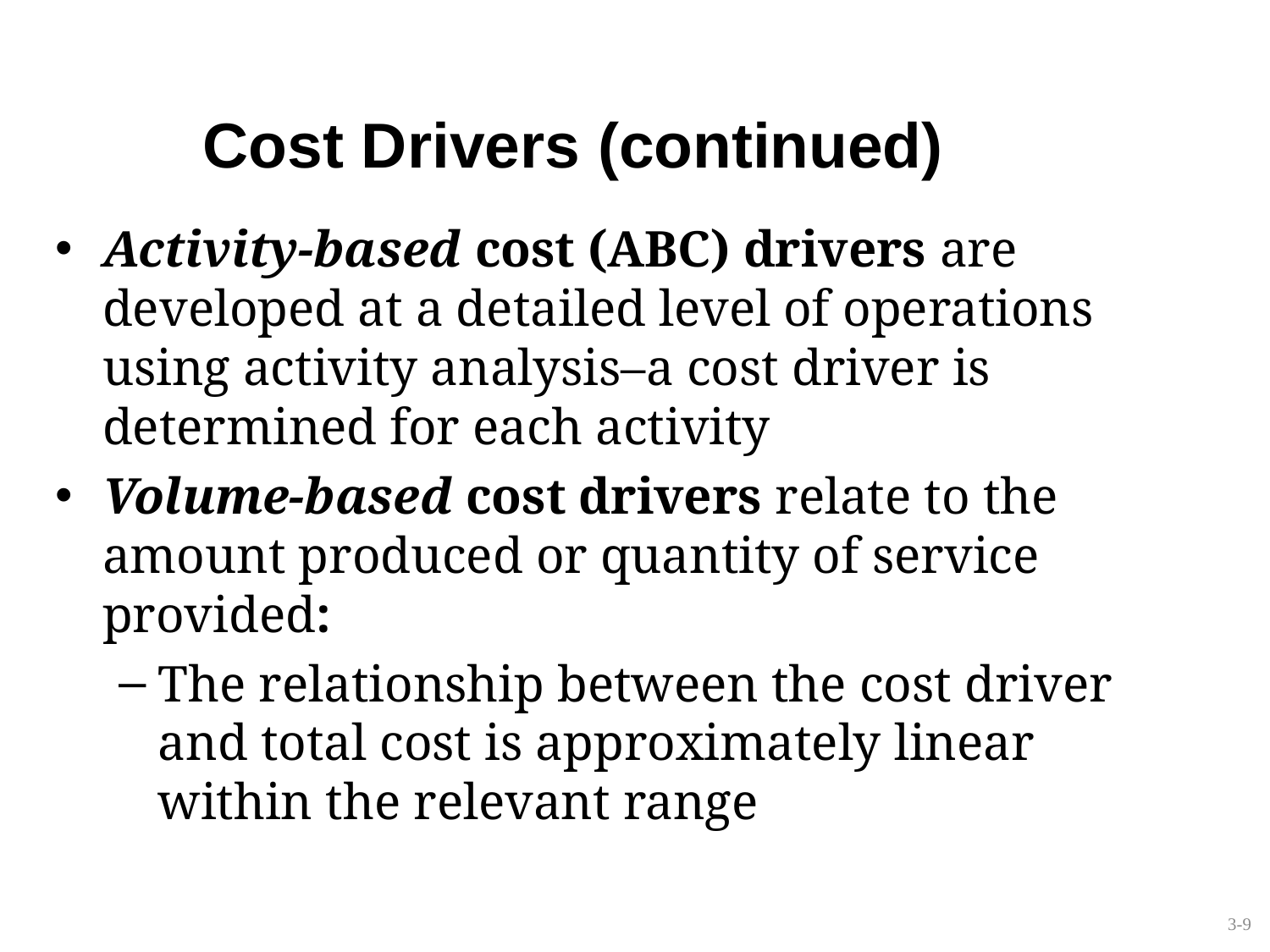

# Cost Drivers (continued)
Activity-based cost (ABC) drivers are developed at a detailed level of operations using activity analysis–a cost driver is determined for each activity
Volume-based cost drivers relate to the amount produced or quantity of service provided:
The relationship between the cost driver and total cost is approximately linear within the relevant range
3-9